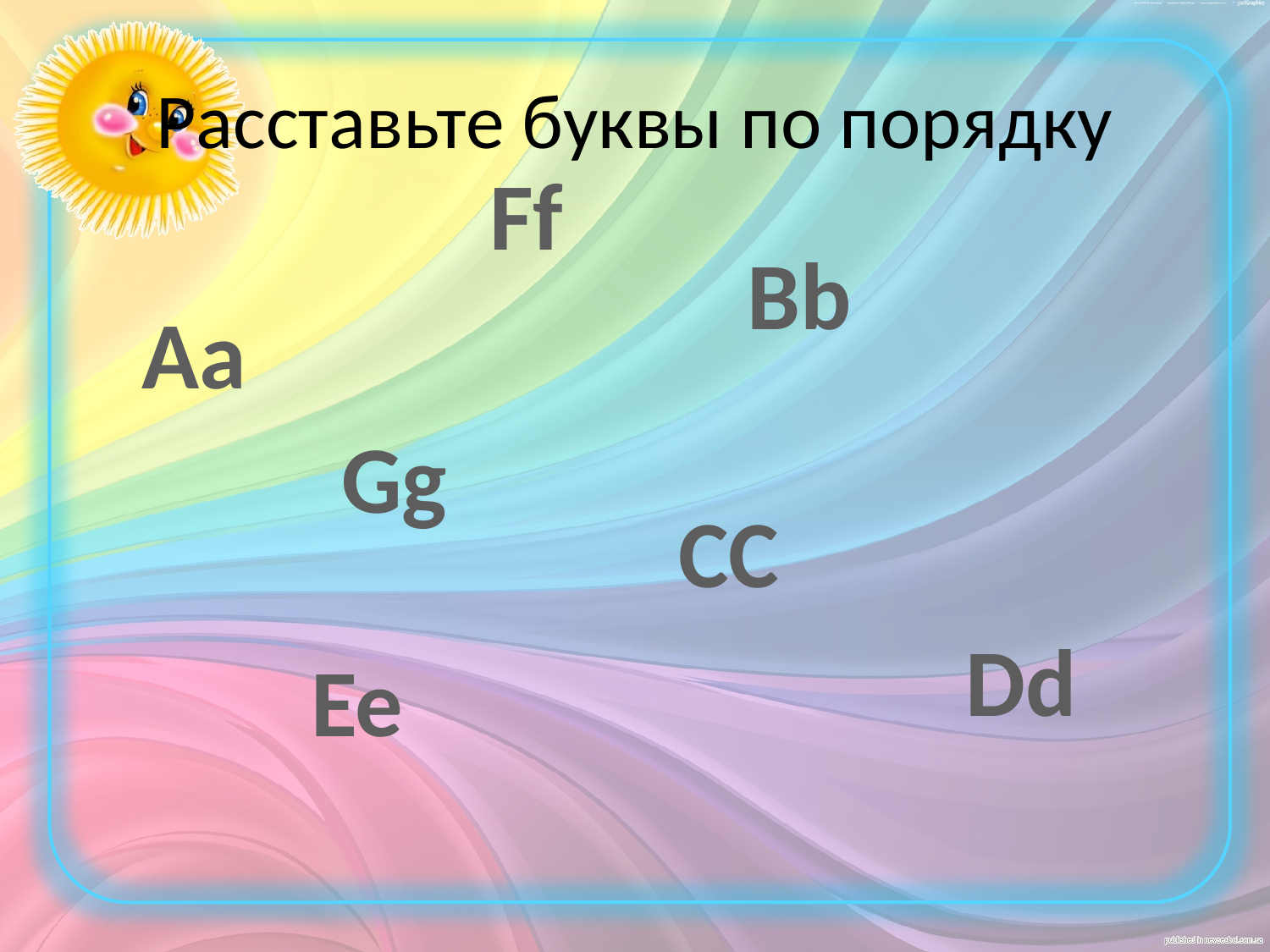

# Расставьте буквы по порядку
Ff
Bb
Aa
Gg
CC
Dd
Ee